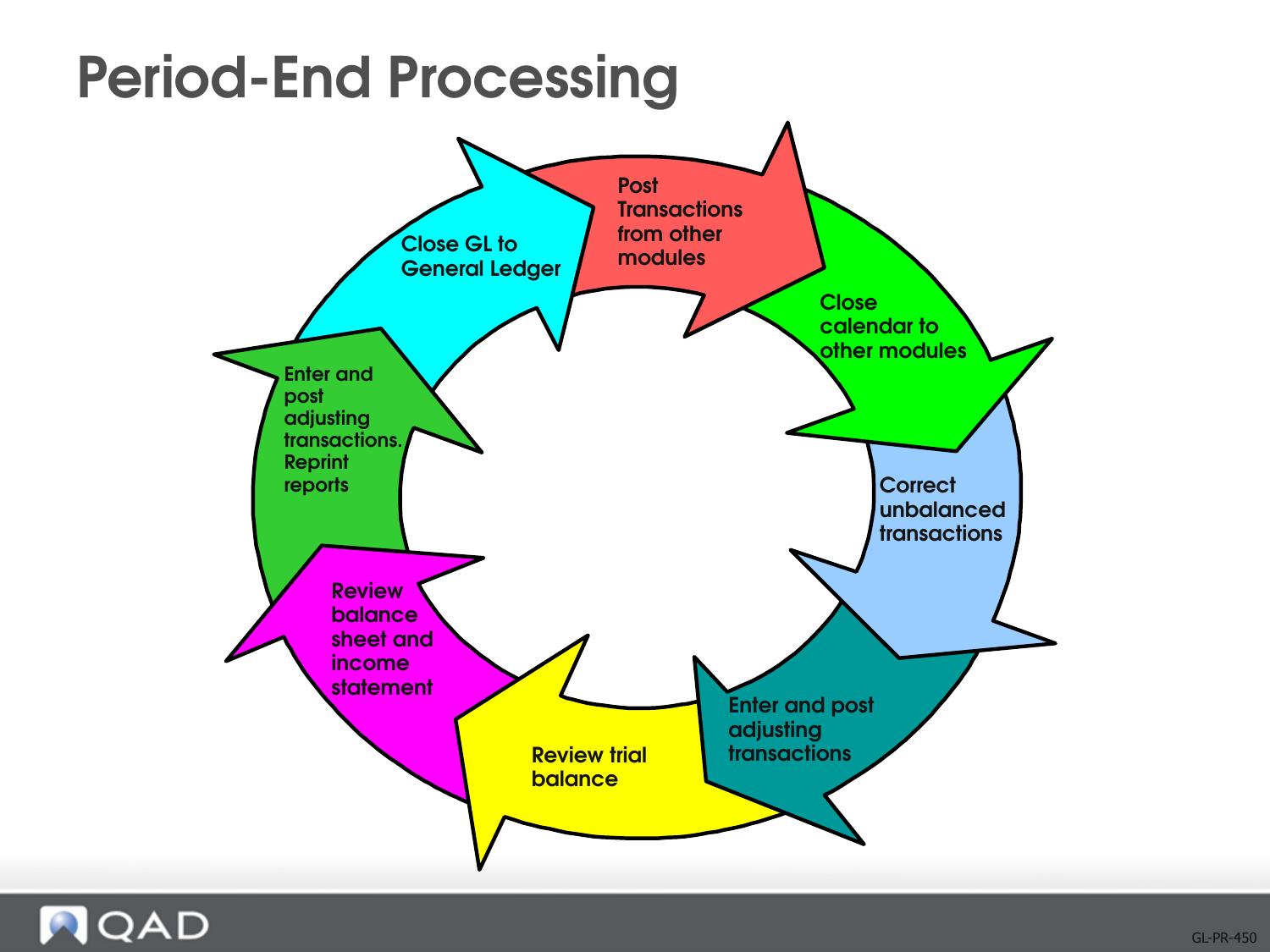

# Period-End Processing

Post Transactions from other modules

Close GL to General Ledger
Close calendar to other modules

Enter and post adjusting transactions. Reprint reports

Correct unbalanced  transactions

Review balance sheet and income statement

Review trial balance
Enter and post adjusting transactions
GL-PR-450